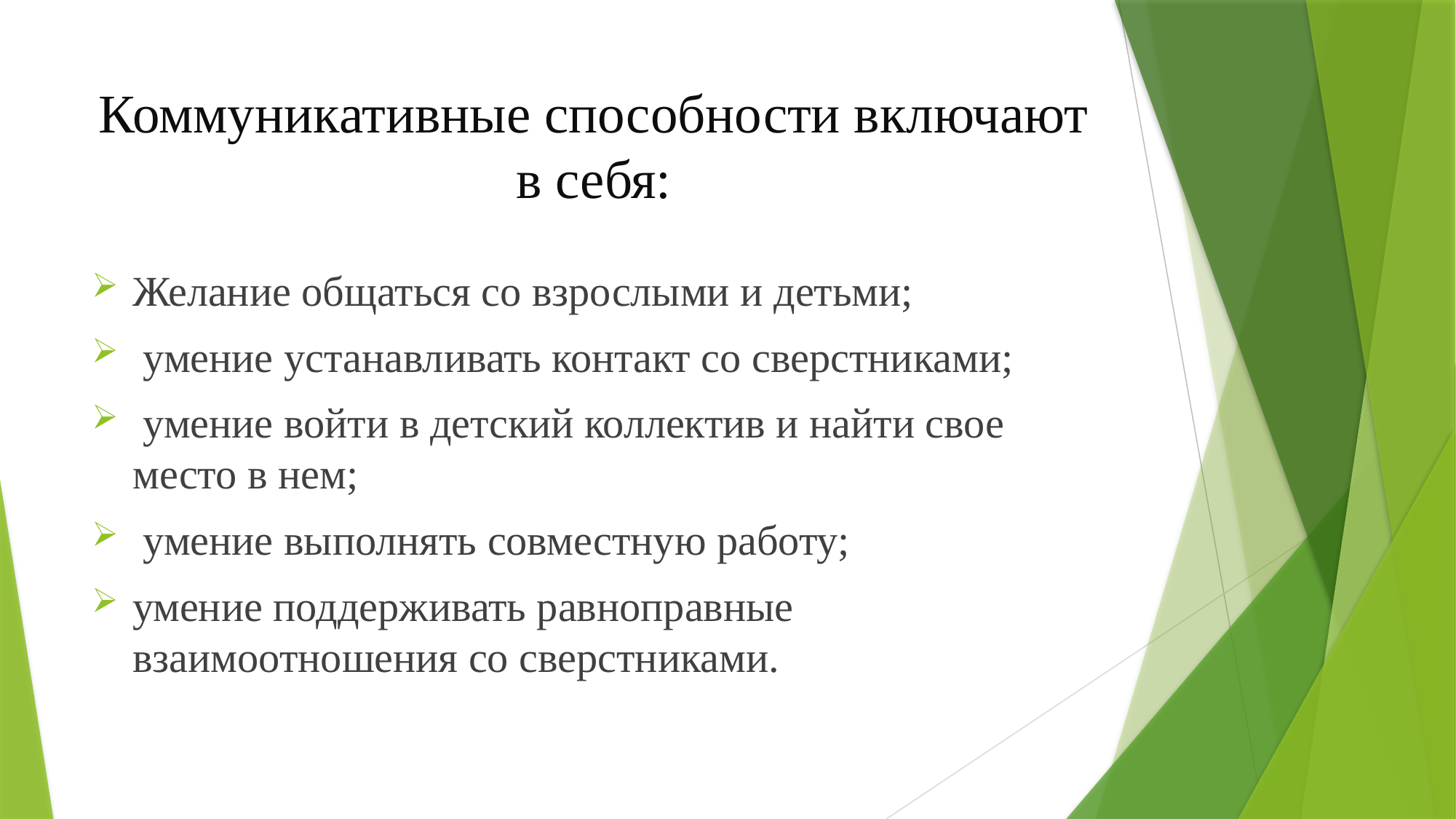

# Коммуникативные способности включают в себя:
Желание общаться со взрослыми и детьми;
 умение устанавливать контакт со сверстниками;
 умение войти в детский коллектив и найти свое место в нем;
 умение выполнять совместную работу;
умение поддерживать равноправные взаимоотношения со сверстниками.